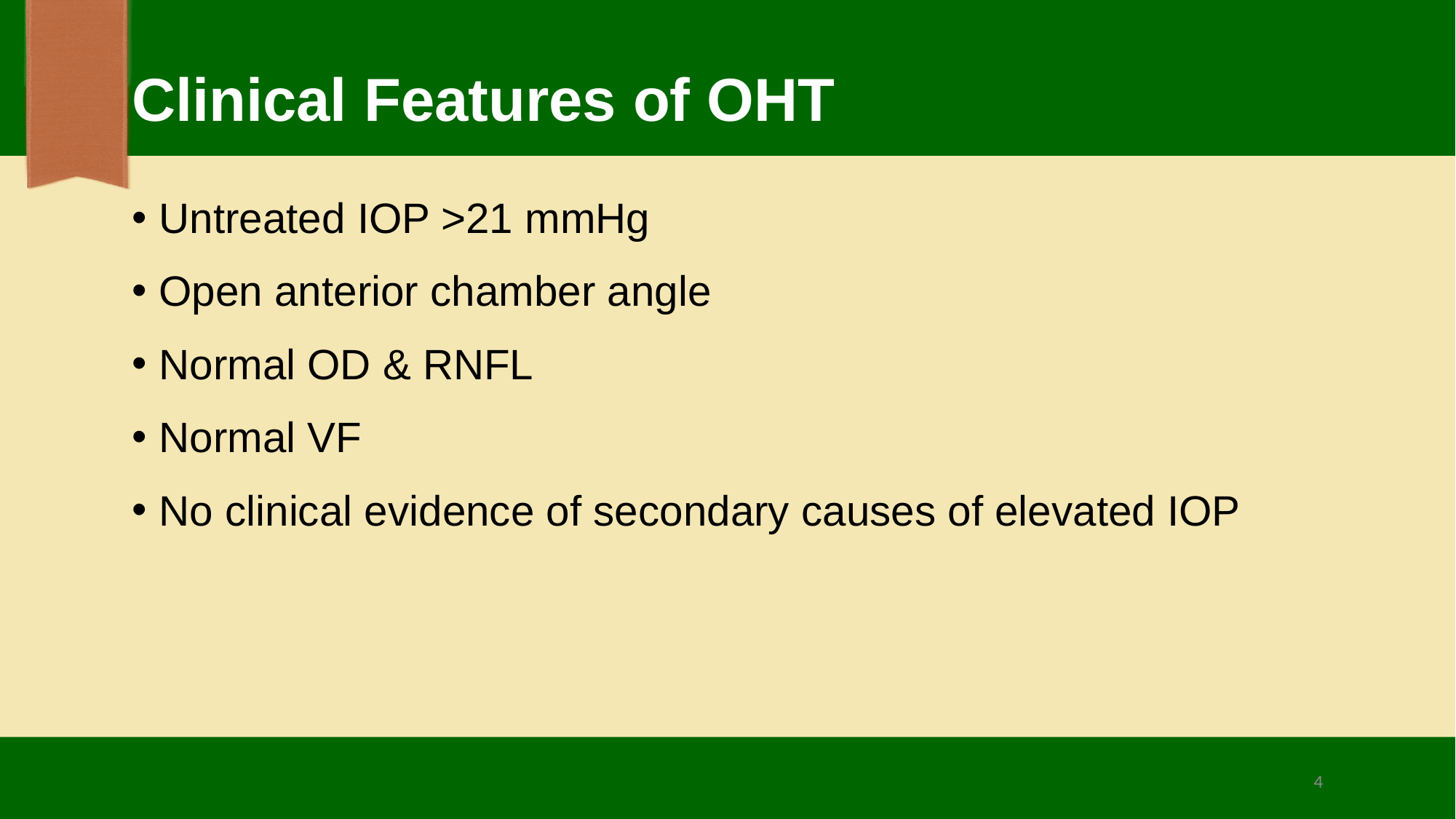

# Clinical Features of OHT
Untreated IOP >21 mmHg
Open anterior chamber angle
Normal OD & RNFL
Normal VF
No clinical evidence of secondary causes of elevated IOP

4